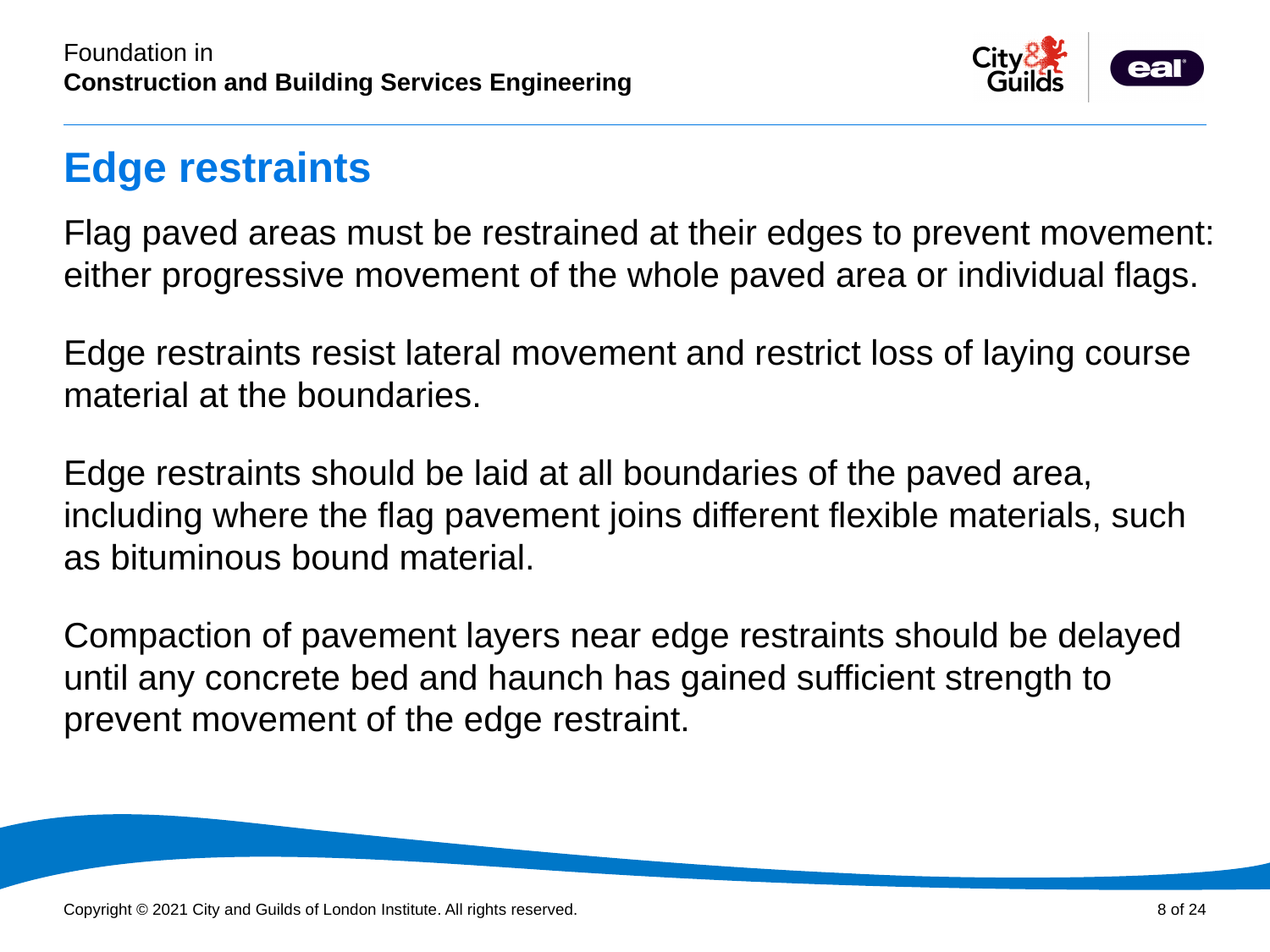

# Edge restraints
Flag paved areas must be restrained at their edges to prevent movement: either progressive movement of the whole paved area or individual flags.
Edge restraints resist lateral movement and restrict loss of laying course material at the boundaries.
Edge restraints should be laid at all boundaries of the paved area, including where the flag pavement joins different flexible materials, such as bituminous bound material.
Compaction of pavement layers near edge restraints should be delayed until any concrete bed and haunch has gained sufficient strength to prevent movement of the edge restraint.